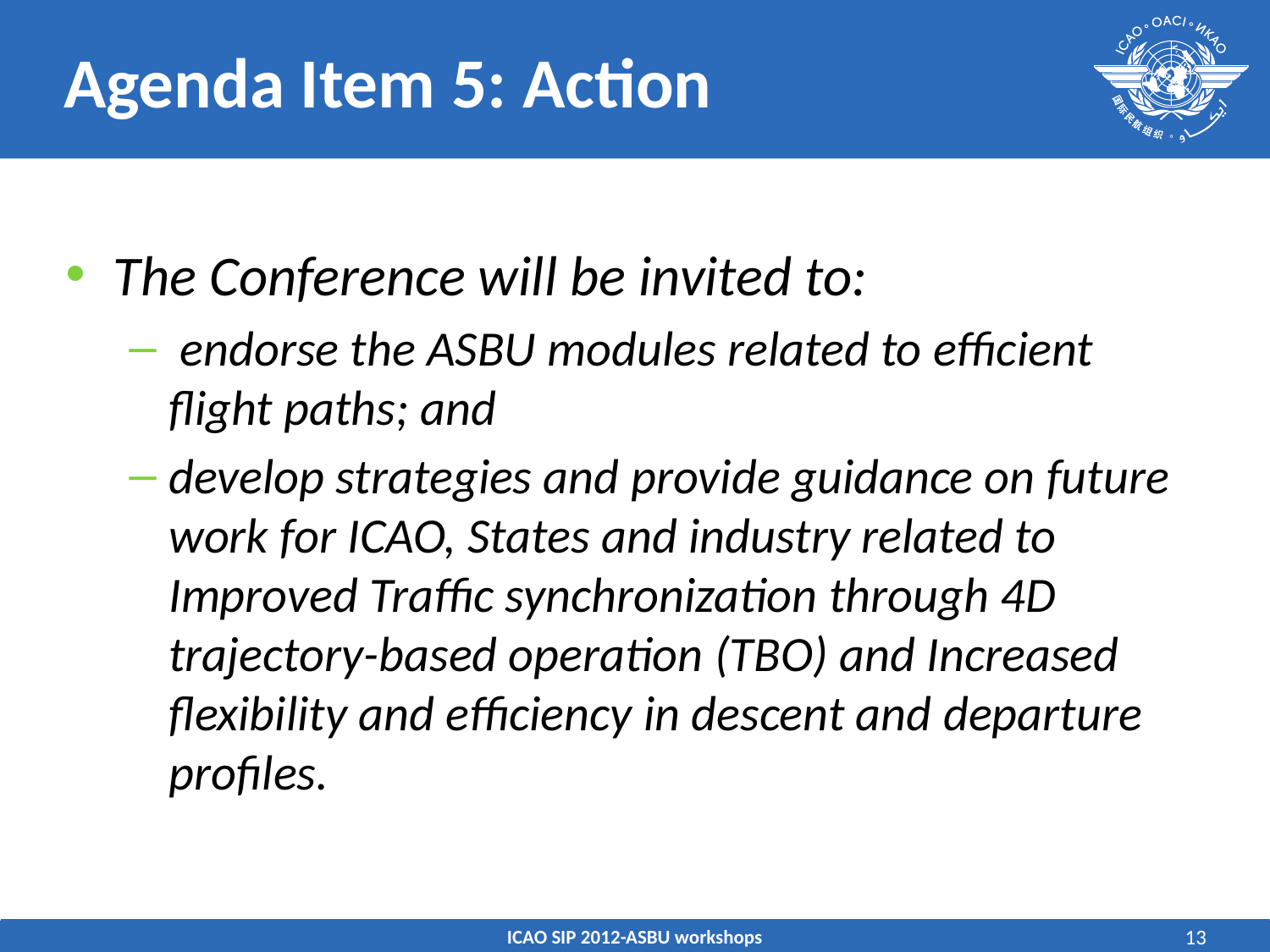

# Agenda Item 5: Action
The Conference will be invited to:
 endorse the ASBU modules related to efficient flight paths; and
develop strategies and provide guidance on future work for ICAO, States and industry related to Improved Traffic synchronization through 4D trajectory-based operation (TBO) and Increased flexibility and efficiency in descent and departure profiles.

ICAO SIP 2012-ASBU workshops
13